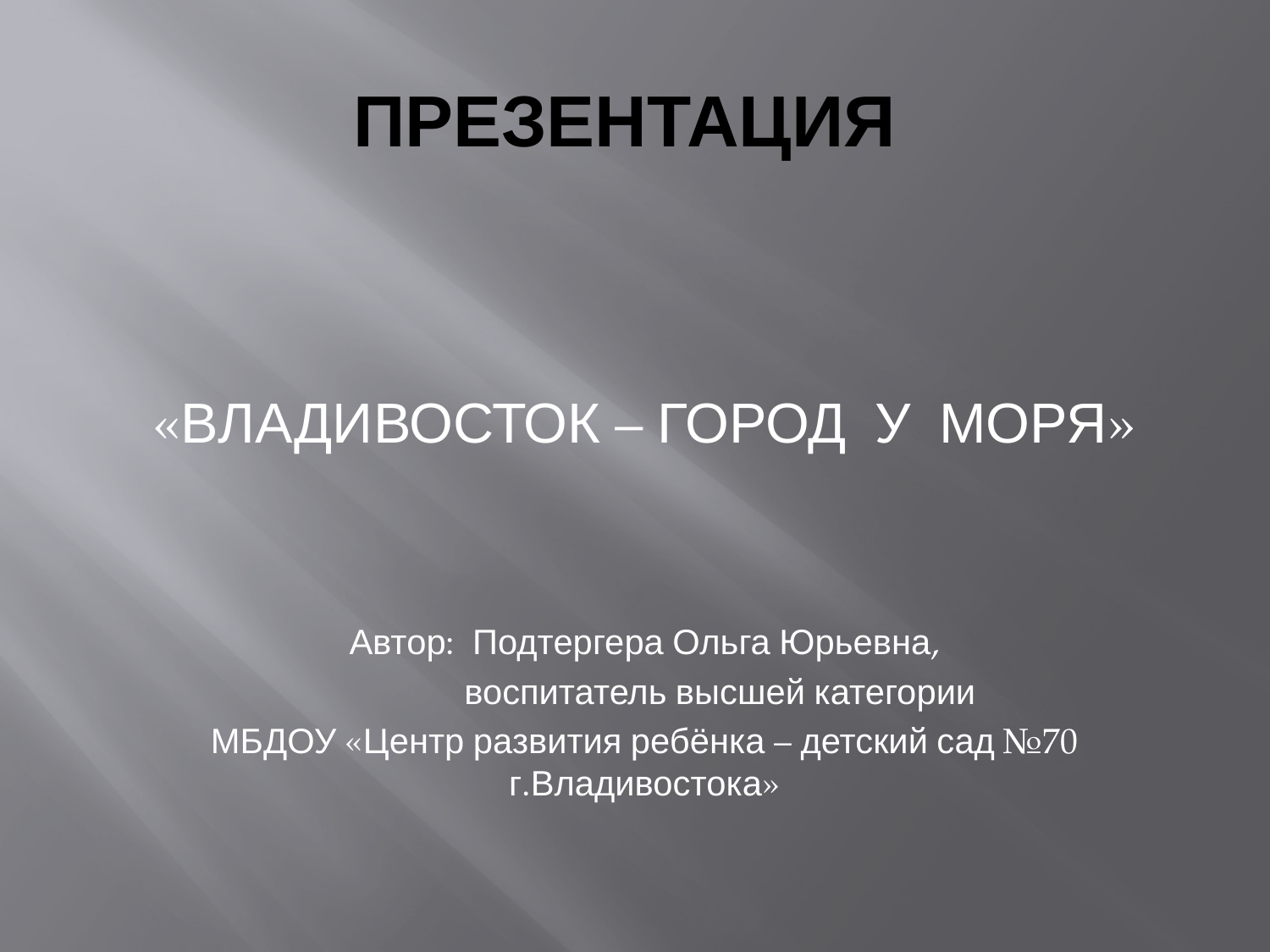

# ПРЕЗЕНТАЦИЯ

«ВЛАДИВОСТОК – ГОРОД  У  МОРЯ»

Автор:  Подтергера Ольга Юрьевна,
                 воспитатель высшей категории
МБДОУ «Центр развития ребёнка – детский сад №70 г.Владивостока»